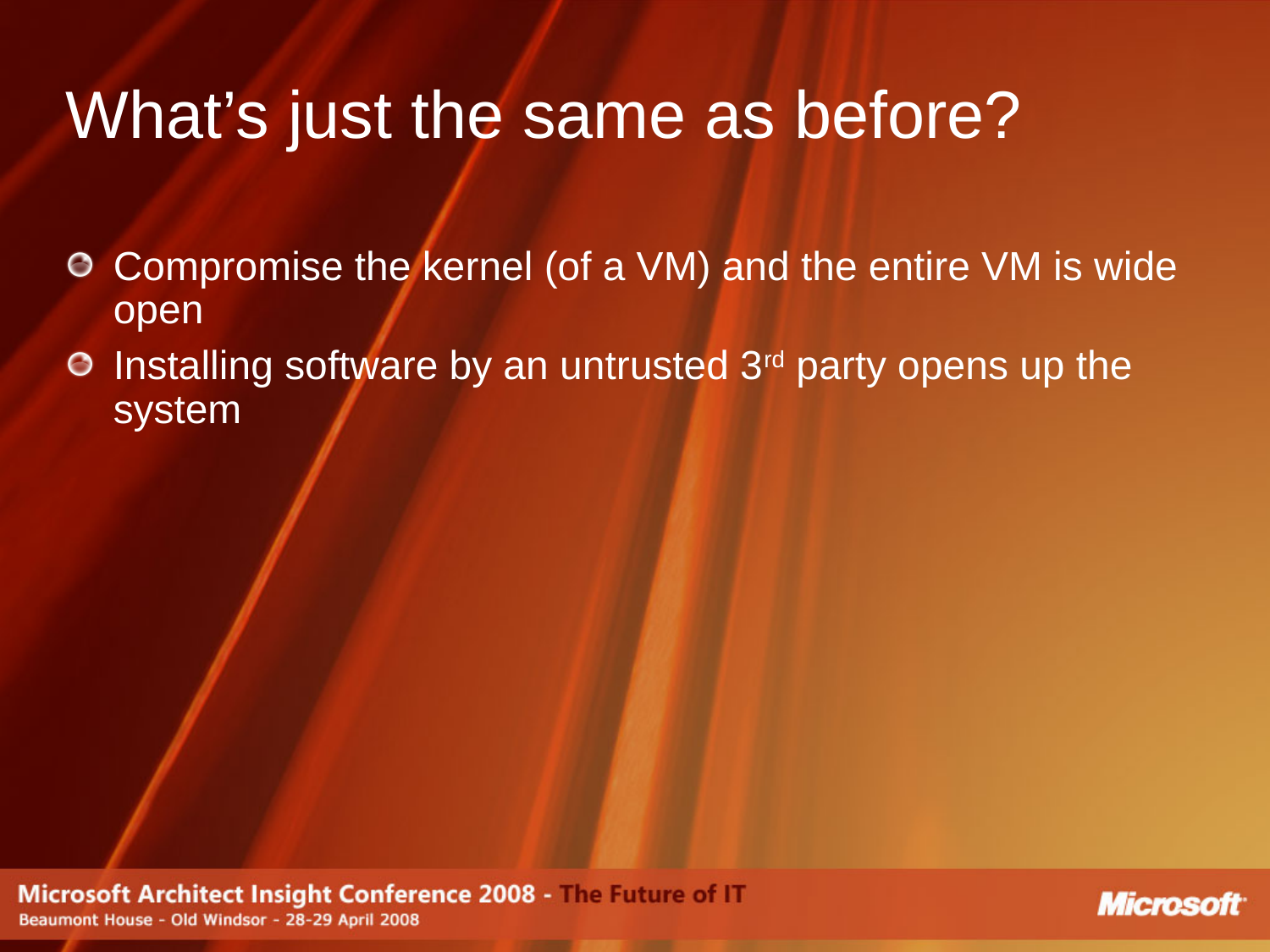

# What’s just the same as before?
Compromise the kernel (of a VM) and the entire VM is wide open
Installing software by an untrusted 3rd party opens up the system